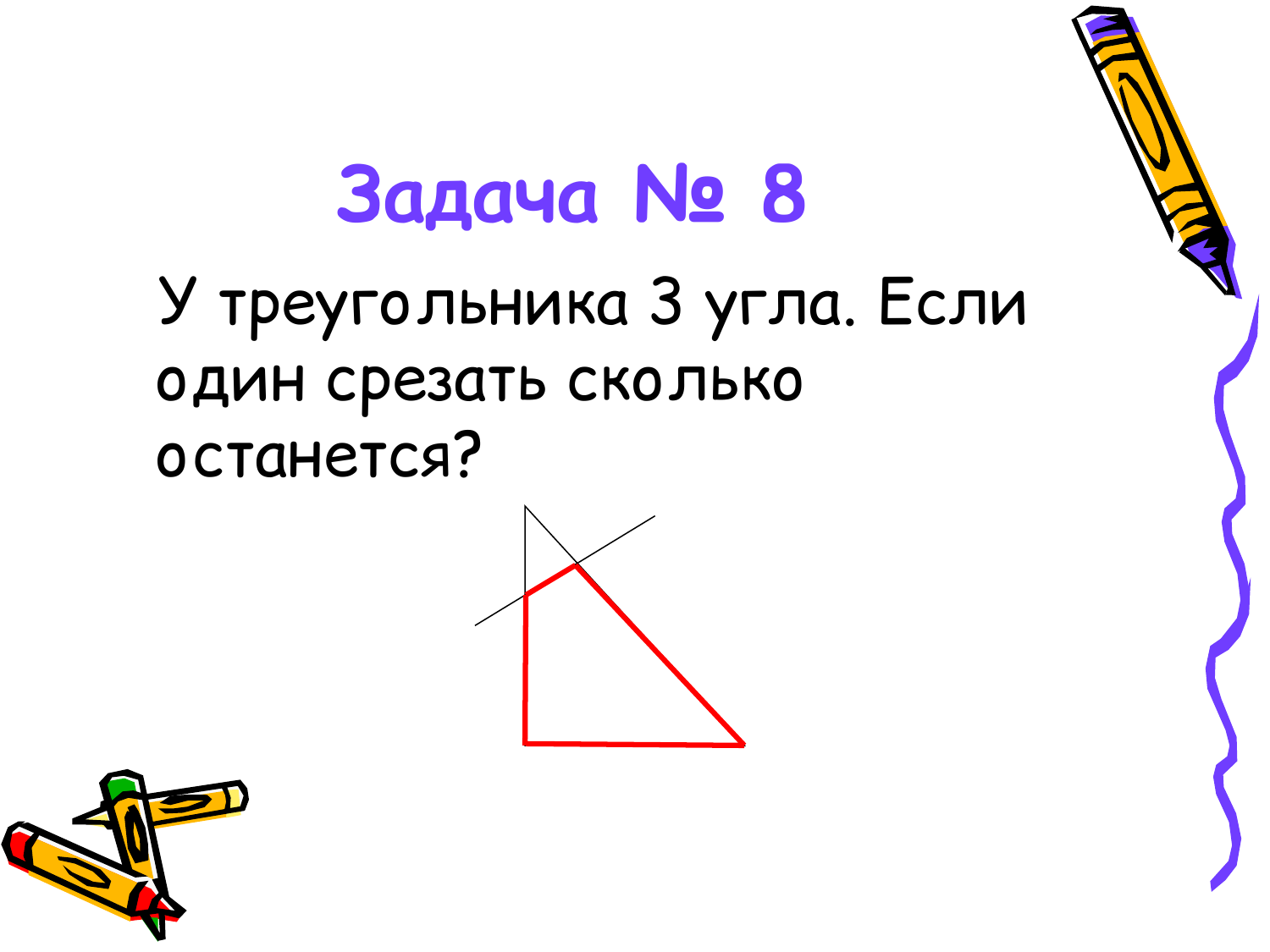

# Задача № 8
   У треугольника 3 угла. Если один срезать сколько останется?